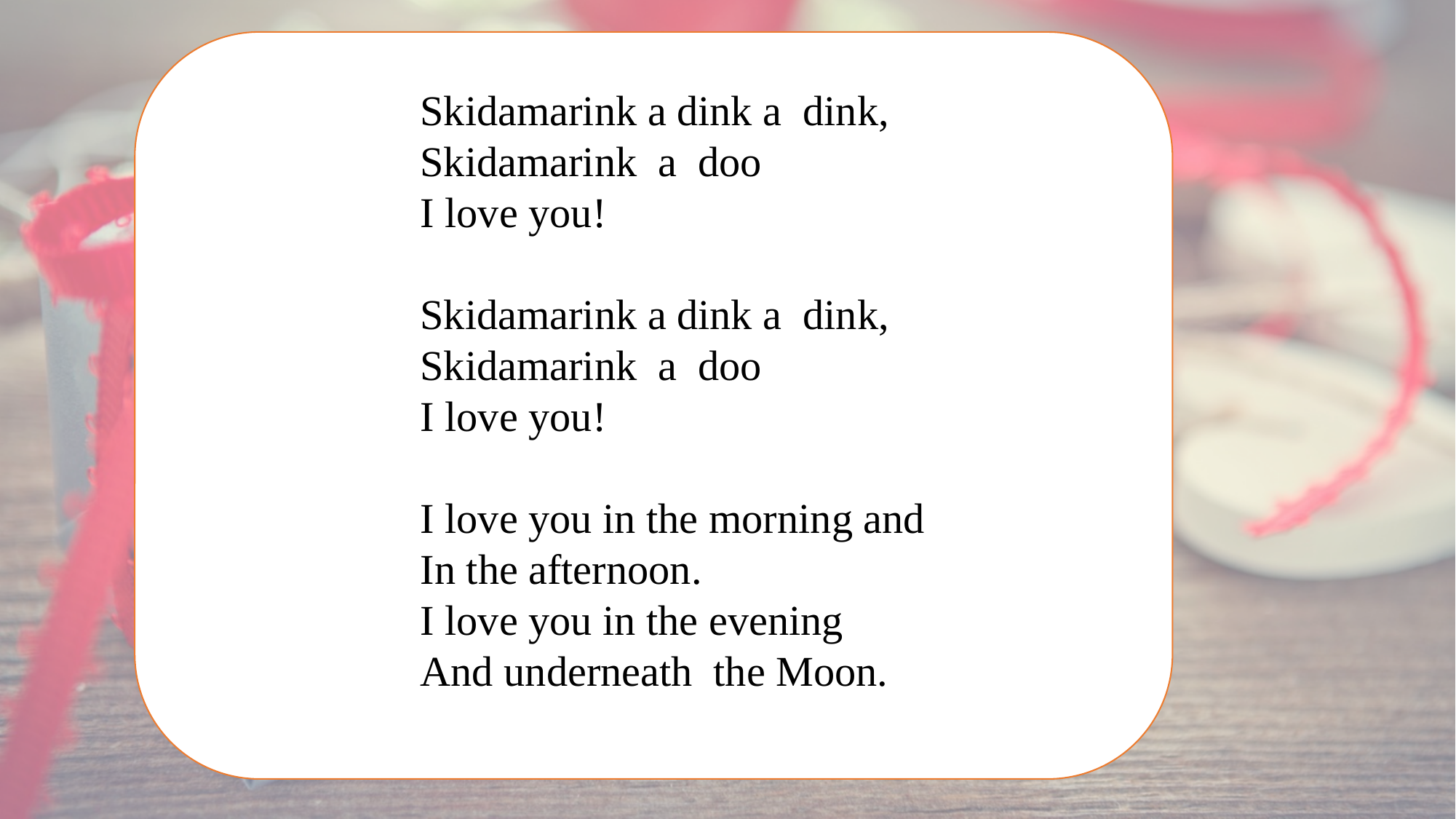

Skidamarink a dink a  dink,
Skidamarink  a  doo
I love you!

Skidamarink a dink a  dink,
Skidamarink  a  doo
I love you!

I love you in the morning and
In the afternoon.
I love you in the evening
And underneath  the Moon.